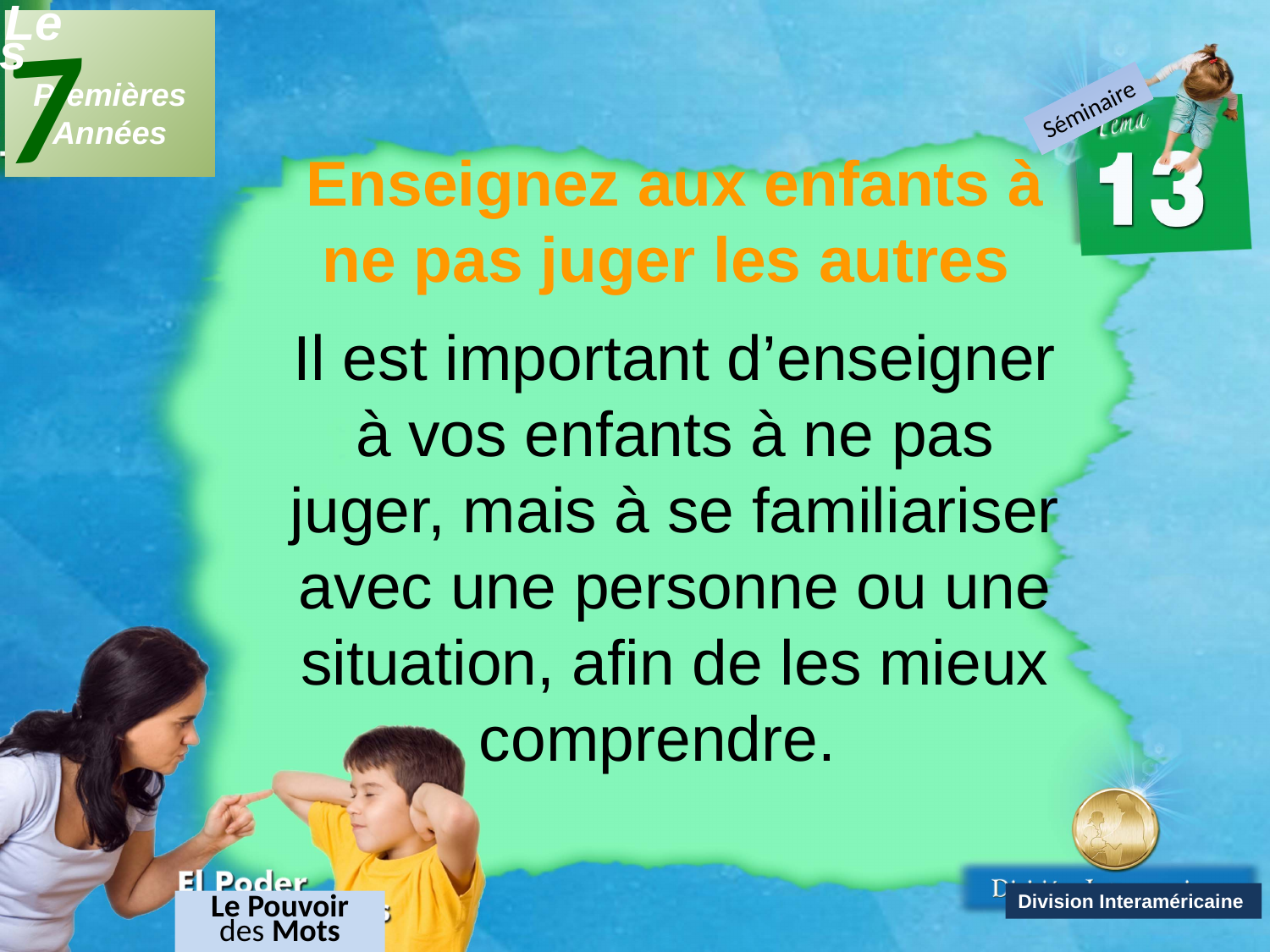

7
Les
         Premières
Années
Séminaire
Enseignez aux enfants à ne pas juger les autres

Il est important d’enseigner à vos enfants à ne pas juger, mais à se familiariser avec une personne ou une situation, afin de les mieux comprendre.
Division Interaméricaine
Le Pouvoir des Mots